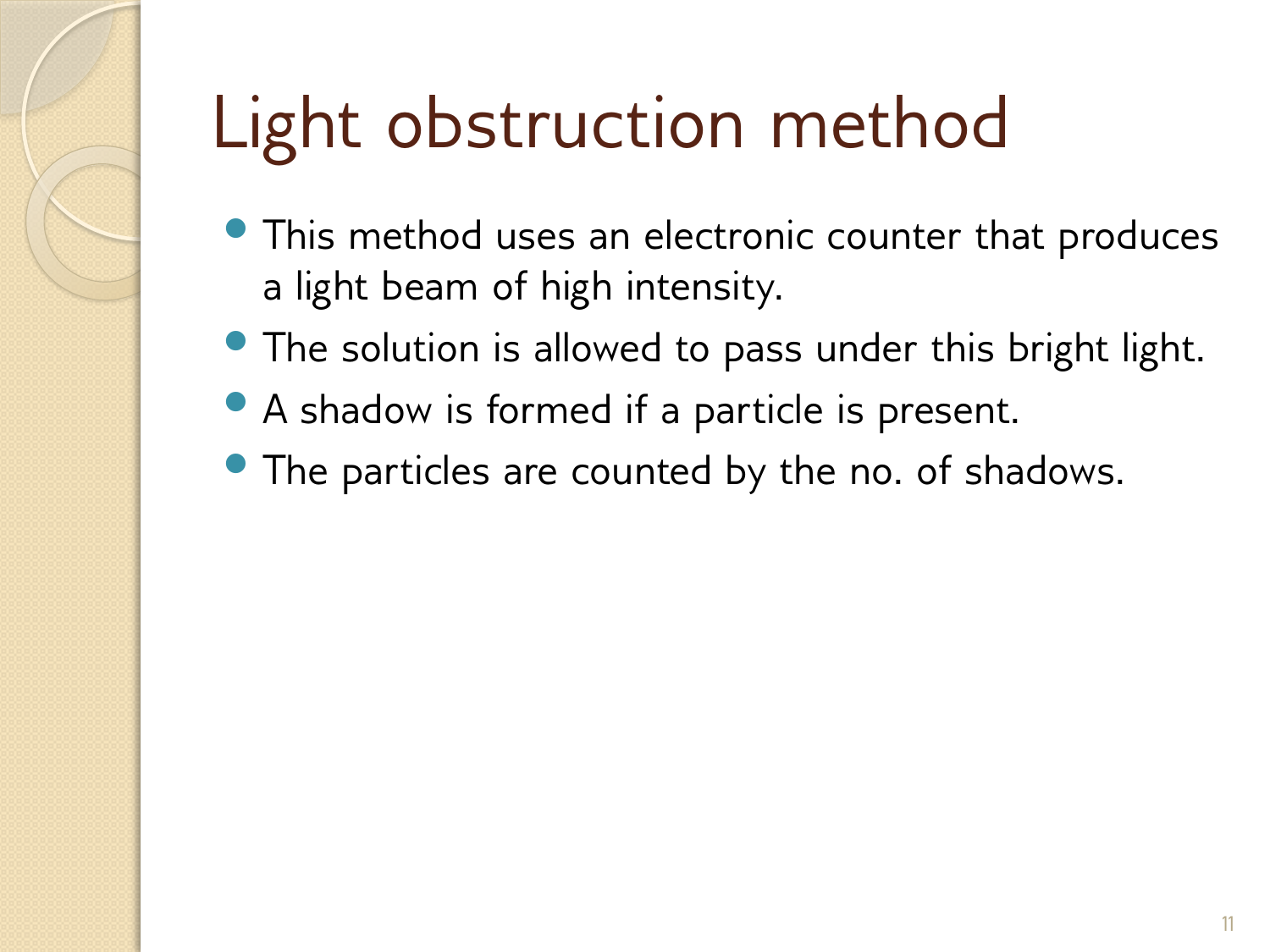

# Light obstruction method
This method uses an electronic counter that produces a light beam of high intensity.
The solution is allowed to pass under this bright light.
A shadow is formed if a particle is present.
The particles are counted by the no. of shadows.
11